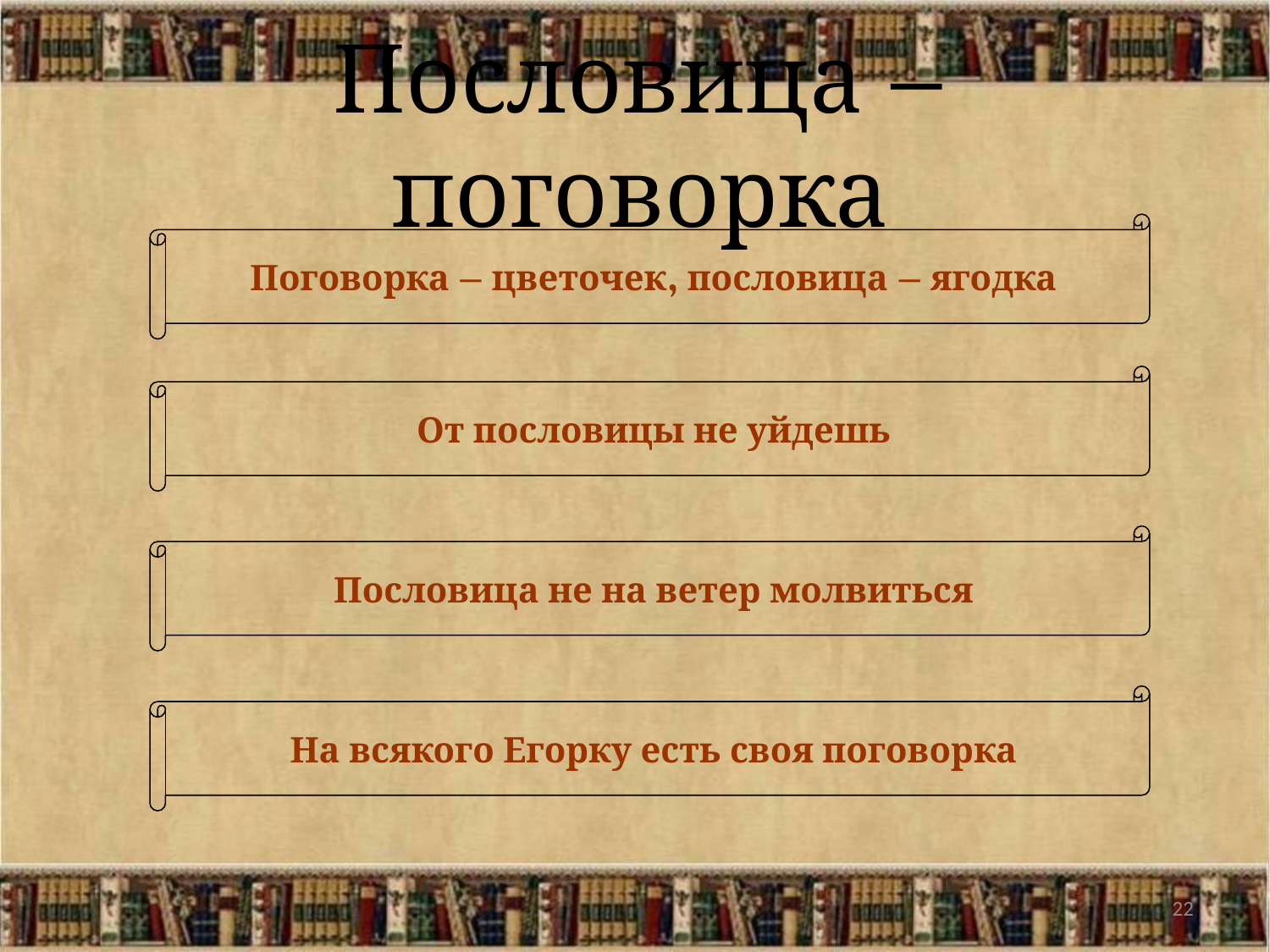

# Пословица – поговорка
Поговорка – цветочек, пословица – ягодка
От пословицы не уйдешь
Пословица не на ветер молвиться
На всякого Егорку есть своя поговорка
22